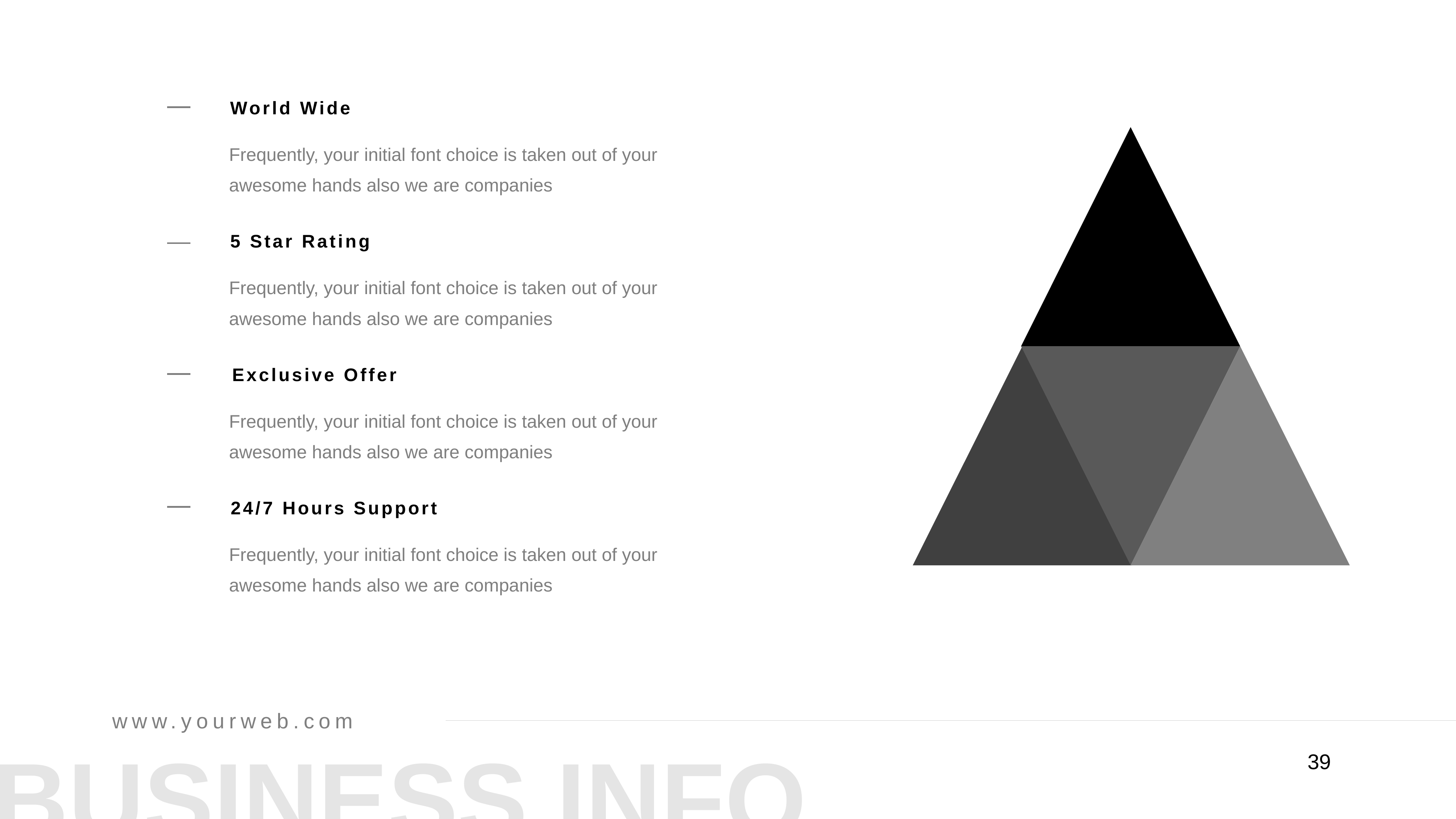

World Wide

Frequently, your initial font choice is taken out of your awesome hands also we are companies
5 Star Rating
Frequently, your initial font choice is taken out of your awesome hands also we are companies
Exclusive Offer
Frequently, your initial font choice is taken out of your awesome hands also we are companies
24/7 Hours Support
Frequently, your initial font choice is taken out of your awesome hands also we are companies
www.yourweb.com
BUSINESS INFO